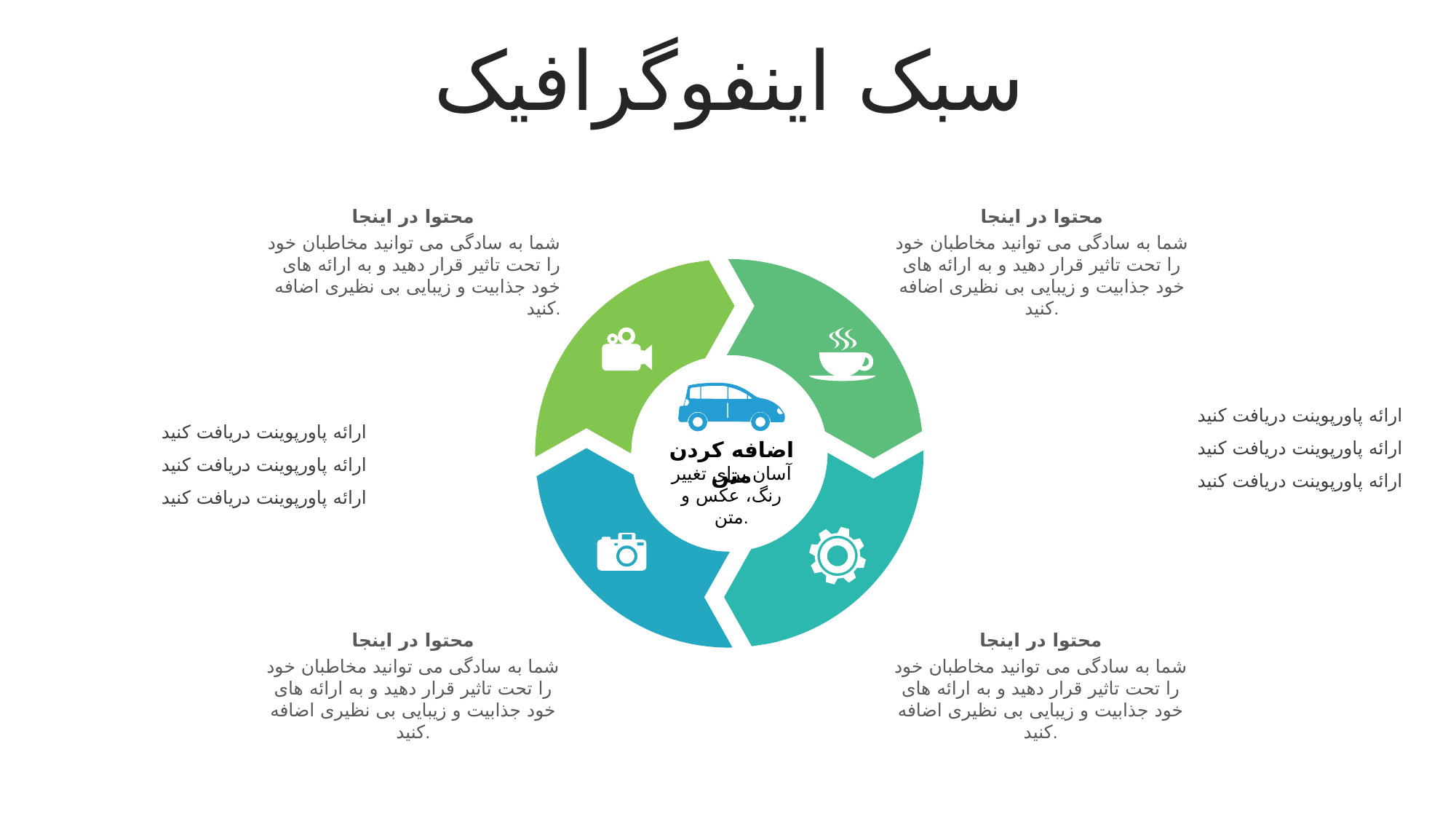

سبک اینفوگرافیک
محتوا در اینجا
شما به سادگی می توانید مخاطبان خود را تحت تاثیر قرار دهید و به ارائه های خود جذابیت و زیبایی بی نظیری اضافه کنید.
محتوا در اینجا
شما به سادگی می توانید مخاطبان خود را تحت تاثیر قرار دهید و به ارائه های خود جذابیت و زیبایی بی نظیری اضافه کنید.

اضافه کردن متن
آسان برای تغییر رنگ، عکس و متن.

ارائه پاورپوینت دریافت کنید
ارائه پاورپوینت دریافت کنید
ارائه پاورپوینت دریافت کنید

ارائه پاورپوینت دریافت کنید
ارائه پاورپوینت دریافت کنید
ارائه پاورپوینت دریافت کنید
محتوا در اینجا
شما به سادگی می توانید مخاطبان خود را تحت تاثیر قرار دهید و به ارائه های خود جذابیت و زیبایی بی نظیری اضافه کنید.
محتوا در اینجا
شما به سادگی می توانید مخاطبان خود را تحت تاثیر قرار دهید و به ارائه های خود جذابیت و زیبایی بی نظیری اضافه کنید.